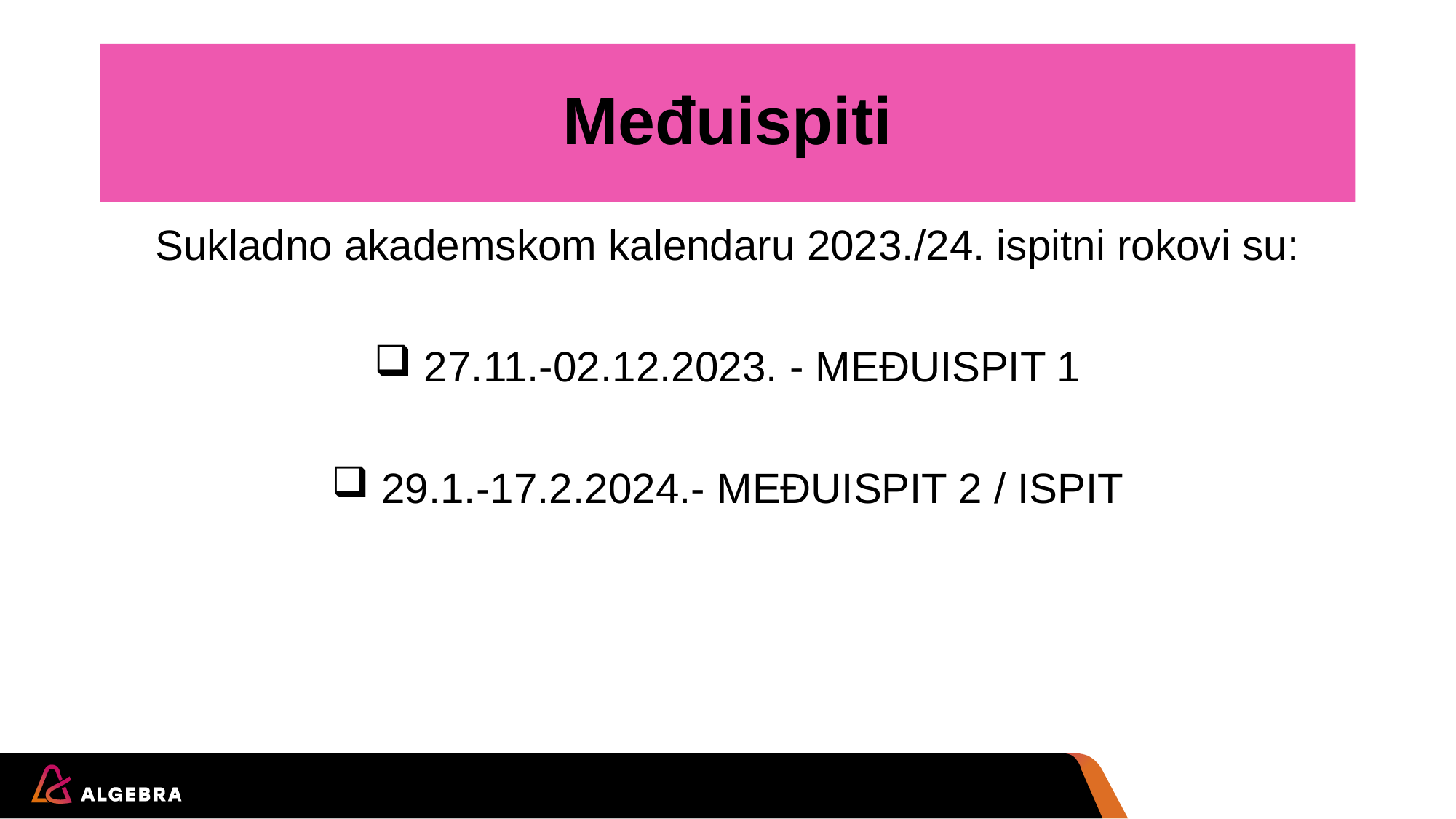

# Međuispiti
Sukladno akademskom kalendaru 2023./24. ispitni rokovi su:

 27.11.-02.12.2023. - MEĐUISPIT 1

 29.1.-17.2.2024.- MEĐUISPIT 2 / ISPIT